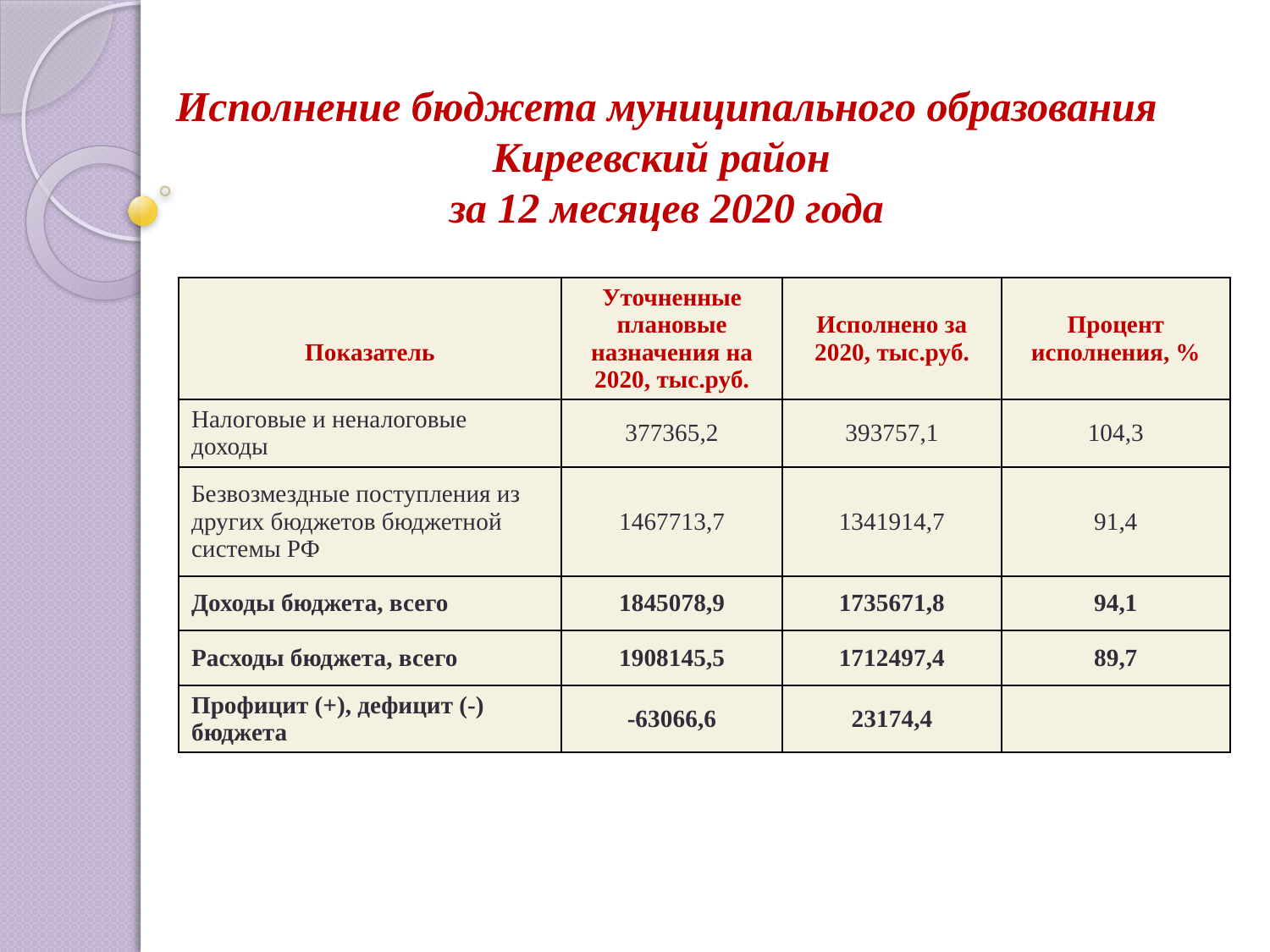

# Исполнение бюджета муниципального образования Киреевский район за 12 месяцев 2020 года
| Показатель | Уточненные плановые назначения на 2020, тыс.руб. | Исполнено за 2020, тыс.руб. | Процент исполнения, % |
| --- | --- | --- | --- |
| Налоговые и неналоговые доходы | 377365,2 | 393757,1 | 104,3 |
| Безвозмездные поступления из других бюджетов бюджетной системы РФ | 1467713,7 | 1341914,7 | 91,4 |
| Доходы бюджета, всего | 1845078,9 | 1735671,8 | 94,1 |
| Расходы бюджета, всего | 1908145,5 | 1712497,4 | 89,7 |
| Профицит (+), дефицит (-) бюджета | -63066,6 | 23174,4 |  |